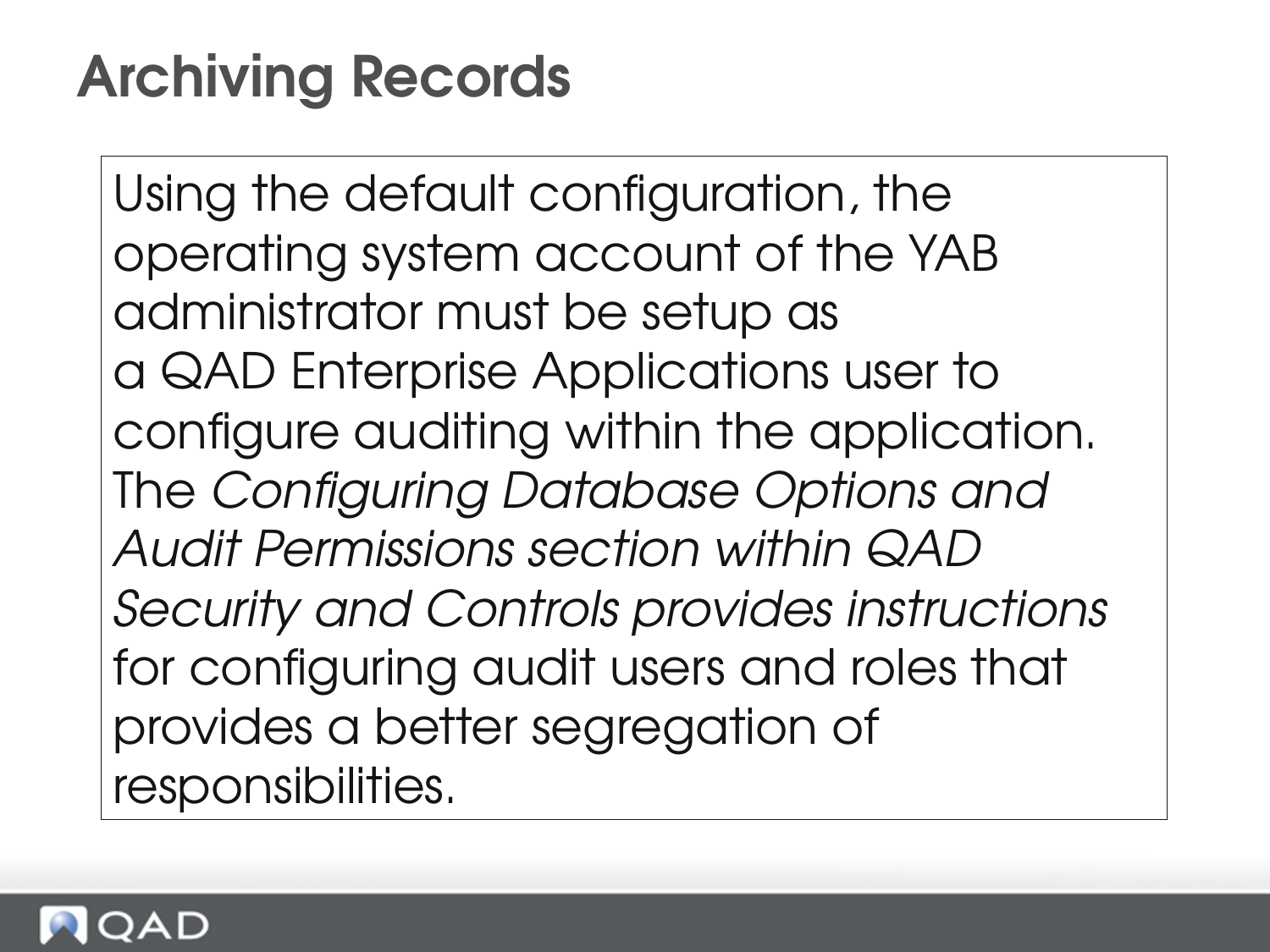

# Archiving Records
Using the default configuration, the operating system account of the YAB administrator must be setup as
a QAD Enterprise Applications user to configure auditing within the application. The Configuring Database Options and Audit Permissions section within QAD Security and Controls provides instructions
for configuring audit users and roles that provides a better segregation of responsibilities.